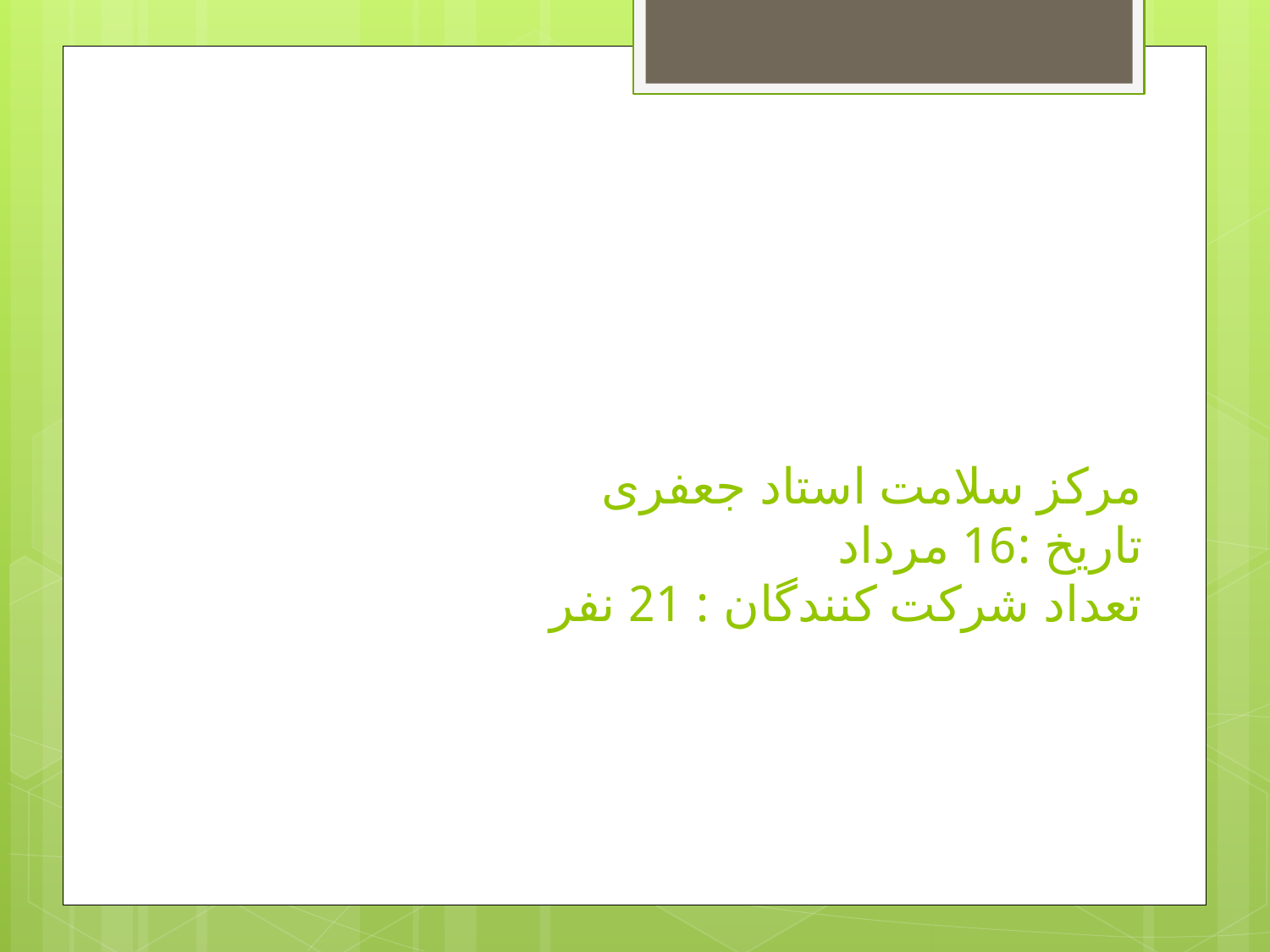

# مرکز سلامت استاد جعفری تاریخ :16 مرداد تعداد شرکت کنندگان : 21 نفر